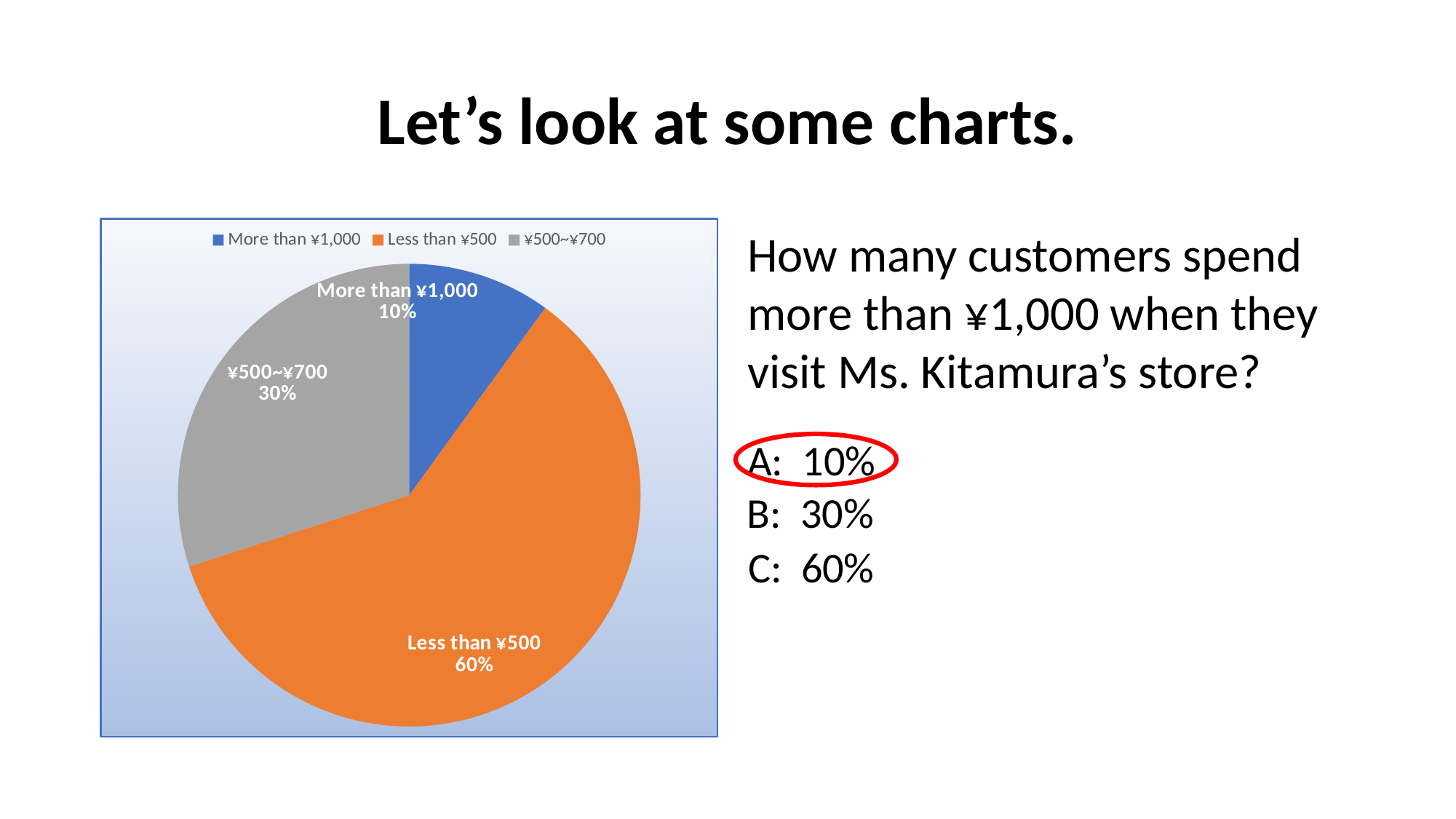

# Let’s look at some charts.

### Chart

| Category | Column1 |
|---|---|
| More than ¥1,000 | 0.1 |
| Less than ¥500 | 0.6 |
| ¥500~¥700 | 0.3 |
How many customers spend more than ¥1,000 when they visit Ms. Kitamura’s store?
A:  10%

B:  30%
C:  60%